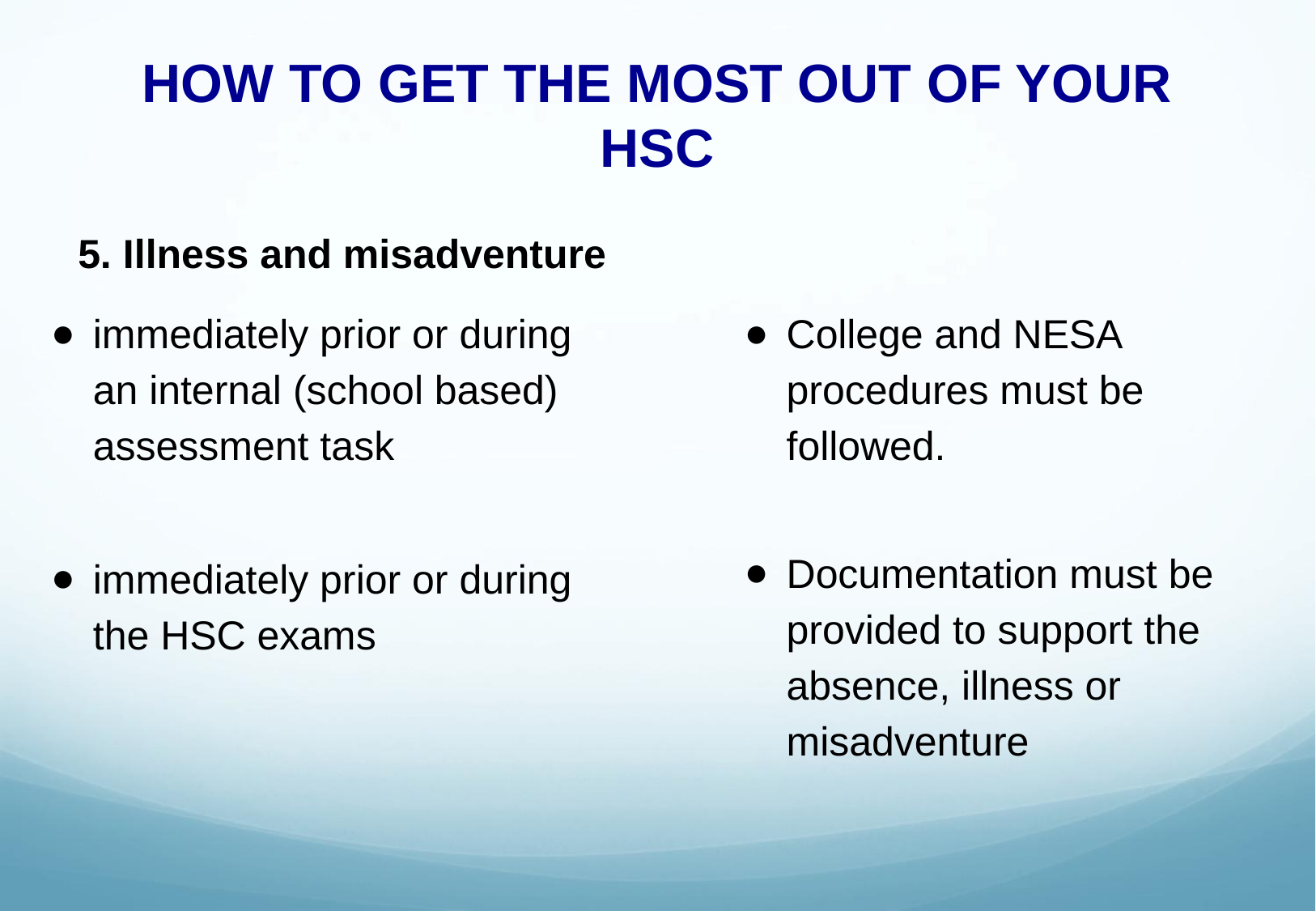

# HOW TO GET THE MOST OUT OF YOUR HSC

5. Illness and misadventure

immediately prior or during an internal (school based) assessment task

immediately prior or during the HSC exams

College and NESA procedures must be followed.

Documentation must be provided to support the absence, illness or misadventure